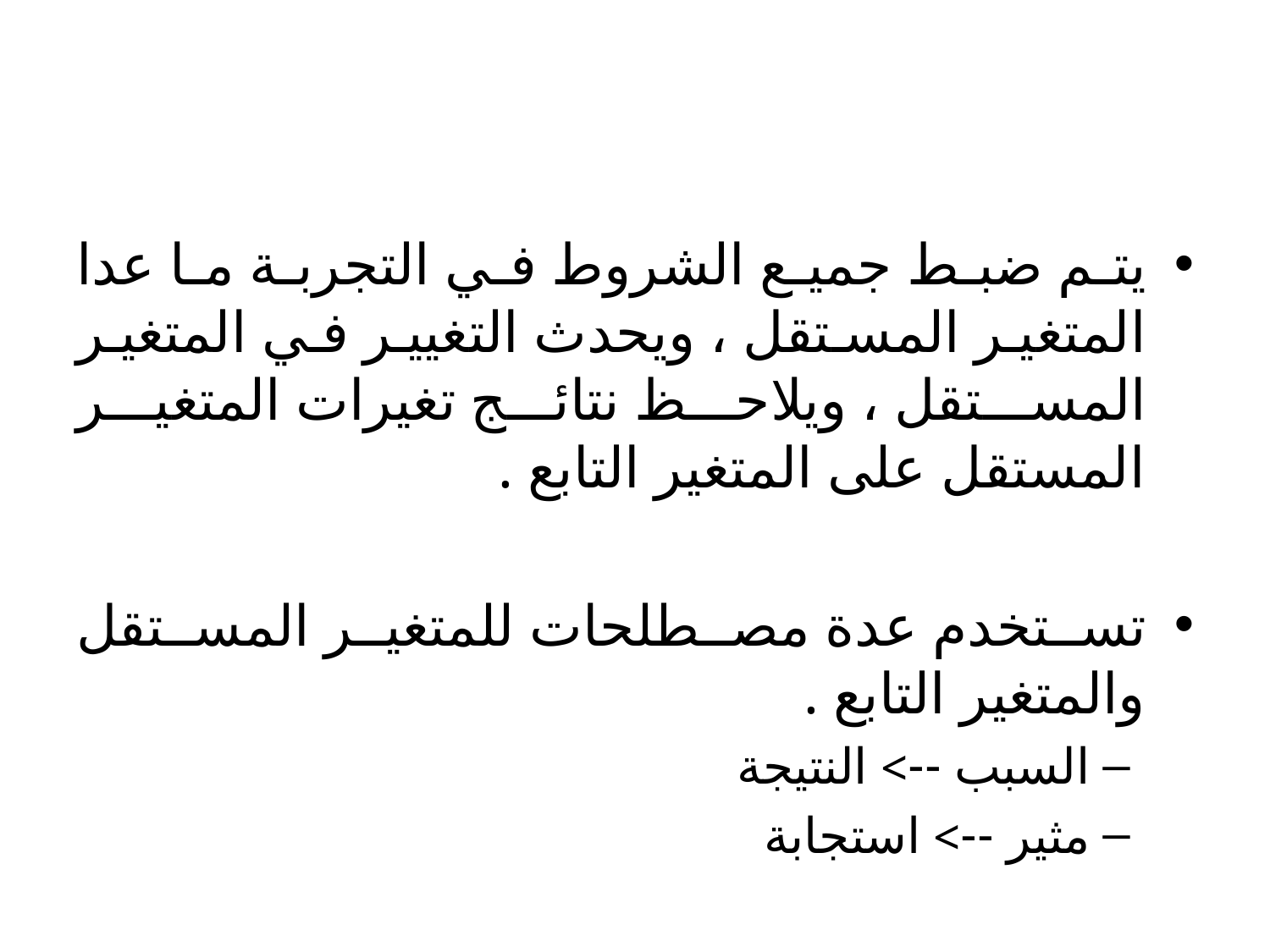

#
يتم ضبط جميع الشروط في التجربة ما عدا المتغير المستقل ، ويحدث التغيير في المتغير المستقل ، ويلاحظ نتائج تغيرات المتغير المستقل على المتغير التابع .

تستخدم عدة مصطلحات للمتغير المستقل والمتغير التابع .
السبب --> النتيجة
مثير --> استجابة